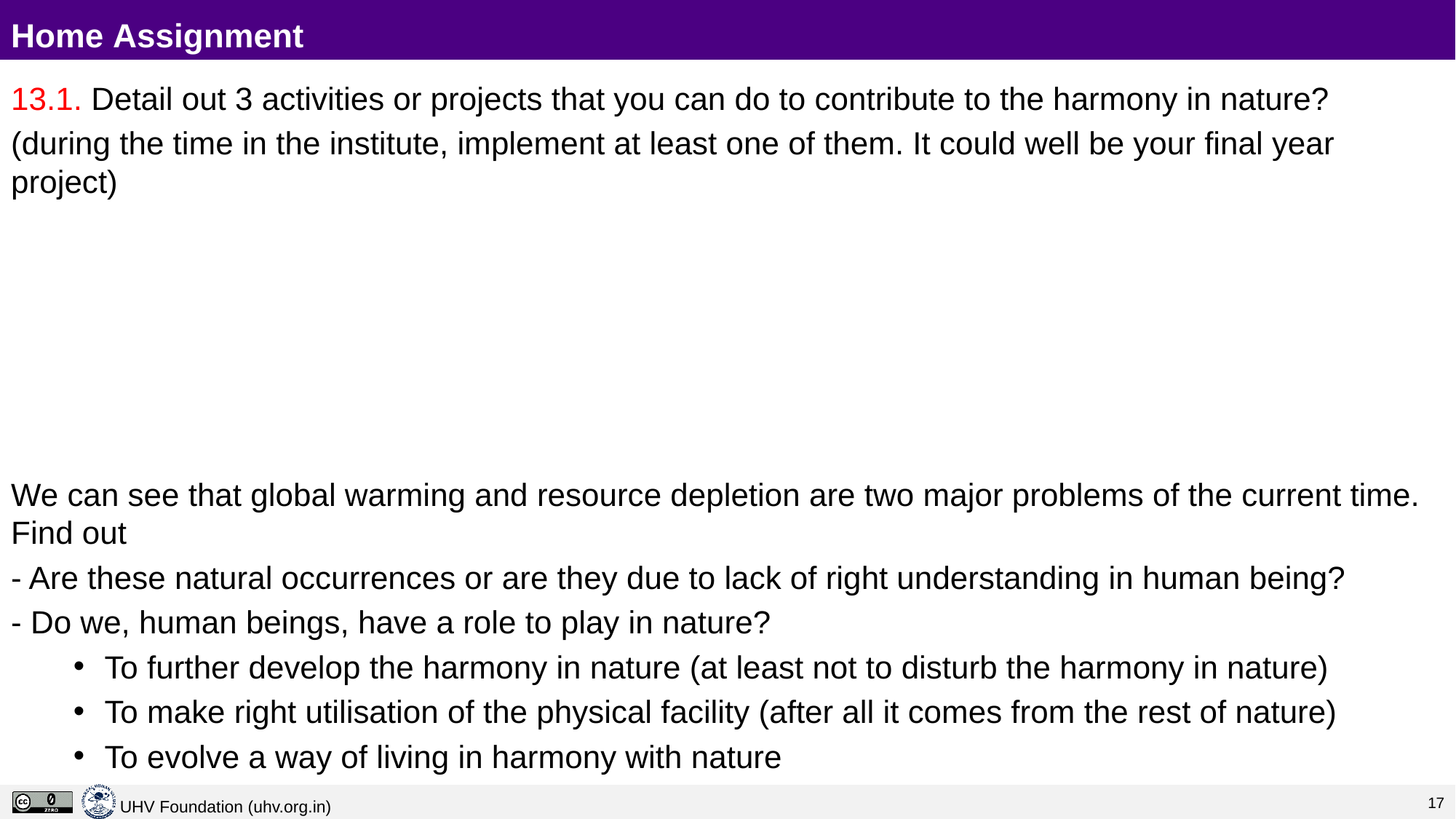

# Home Assignment
13.1. Detail out 3 activities or projects that you can do to contribute to the harmony in nature?
(during the time in the institute, implement at least one of them. It could well be your final year project)

We can see that global warming and resource depletion are two major problems of the current time. Find out
- Are these natural occurrences or are they due to lack of right understanding in human being?
- Do we, human beings, have a role to play in nature?
To further develop the harmony in nature (at least not to disturb the harmony in nature)
To make right utilisation of the physical facility (after all it comes from the rest of nature)
To evolve a way of living in harmony with nature